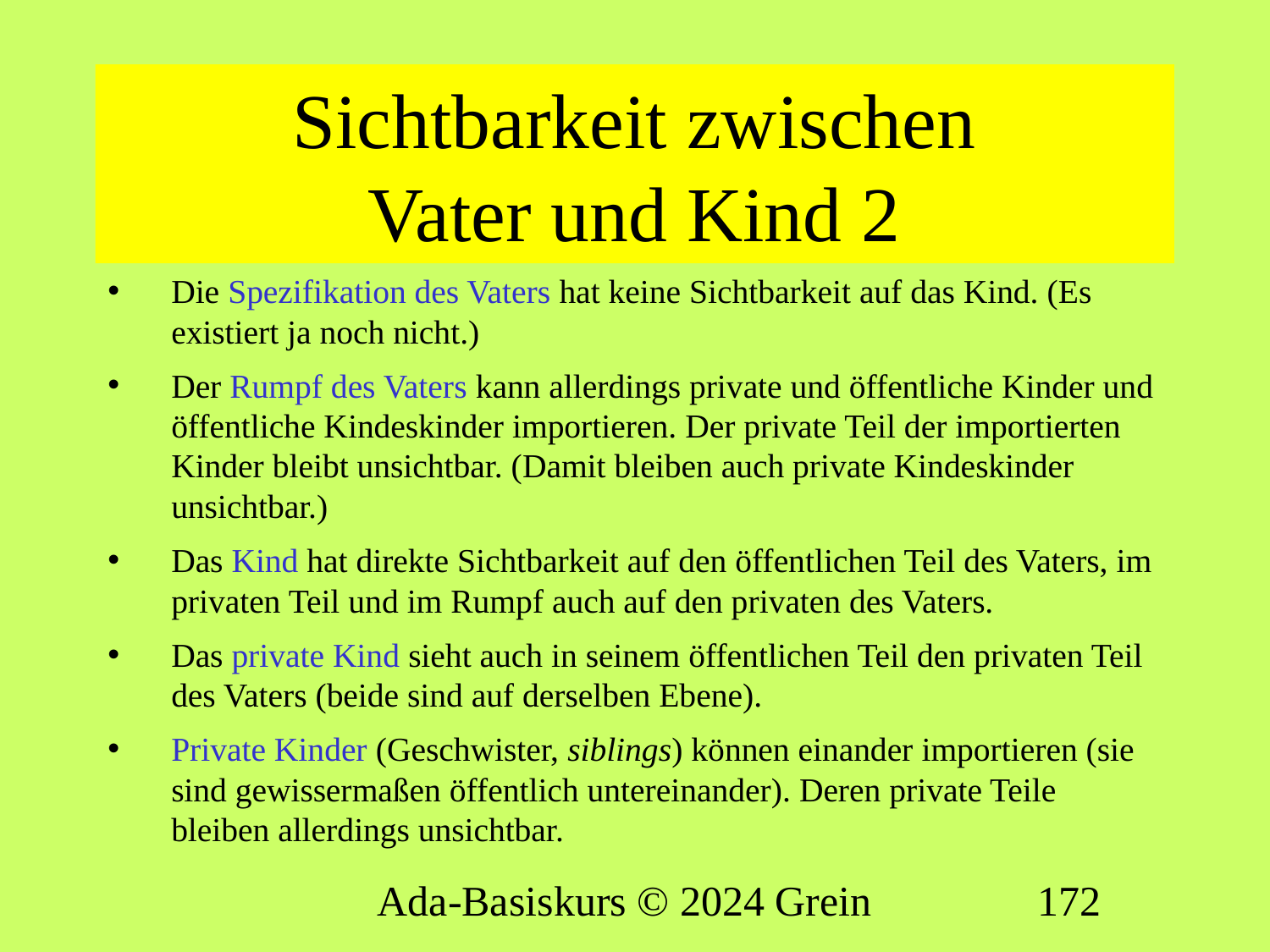

# Sichtbarkeit zwischen Vater und Kind 2
Die Spezifikation des Vaters hat keine Sichtbarkeit auf das Kind. (Es existiert ja noch nicht.)
Der Rumpf des Vaters kann allerdings private und öffentliche Kinder und öffentliche Kindeskinder importieren. Der private Teil der importierten Kinder bleibt unsichtbar. (Damit bleiben auch private Kindeskinder unsichtbar.)
Das Kind hat direkte Sichtbarkeit auf den öffentlichen Teil des Vaters, im privaten Teil und im Rumpf auch auf den privaten des Vaters.
Das private Kind sieht auch in seinem öffentlichen Teil den privaten Teil des Vaters (beide sind auf derselben Ebene).
Private Kinder (Geschwister, siblings) können einander importieren (sie sind gewissermaßen öffentlich untereinander). Deren private Teile bleiben allerdings unsichtbar.
Ada-Basiskurs © 2024 Grein
172